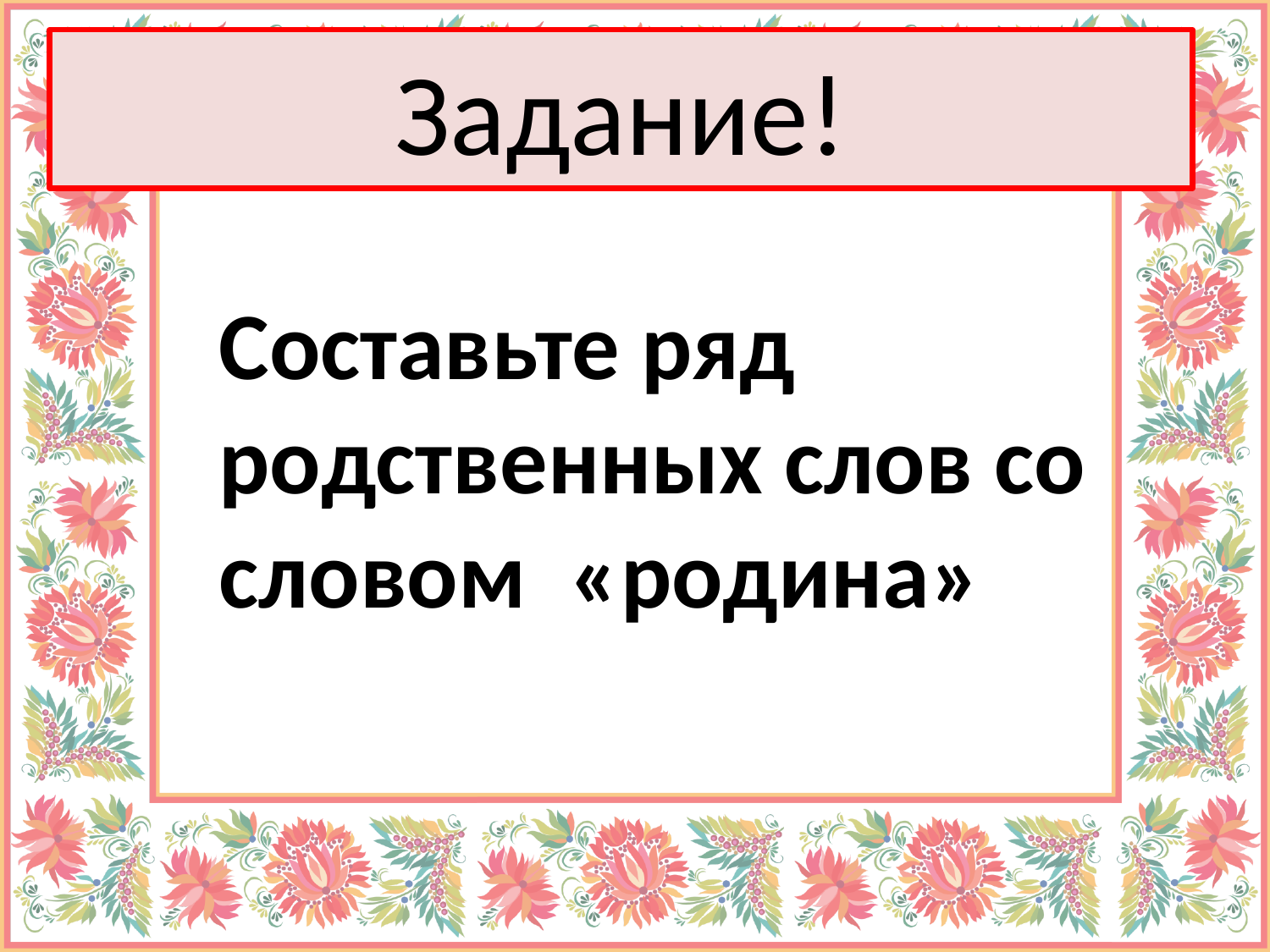

# Задание!
	Составьте ряд родственных слов со словом  «родина»